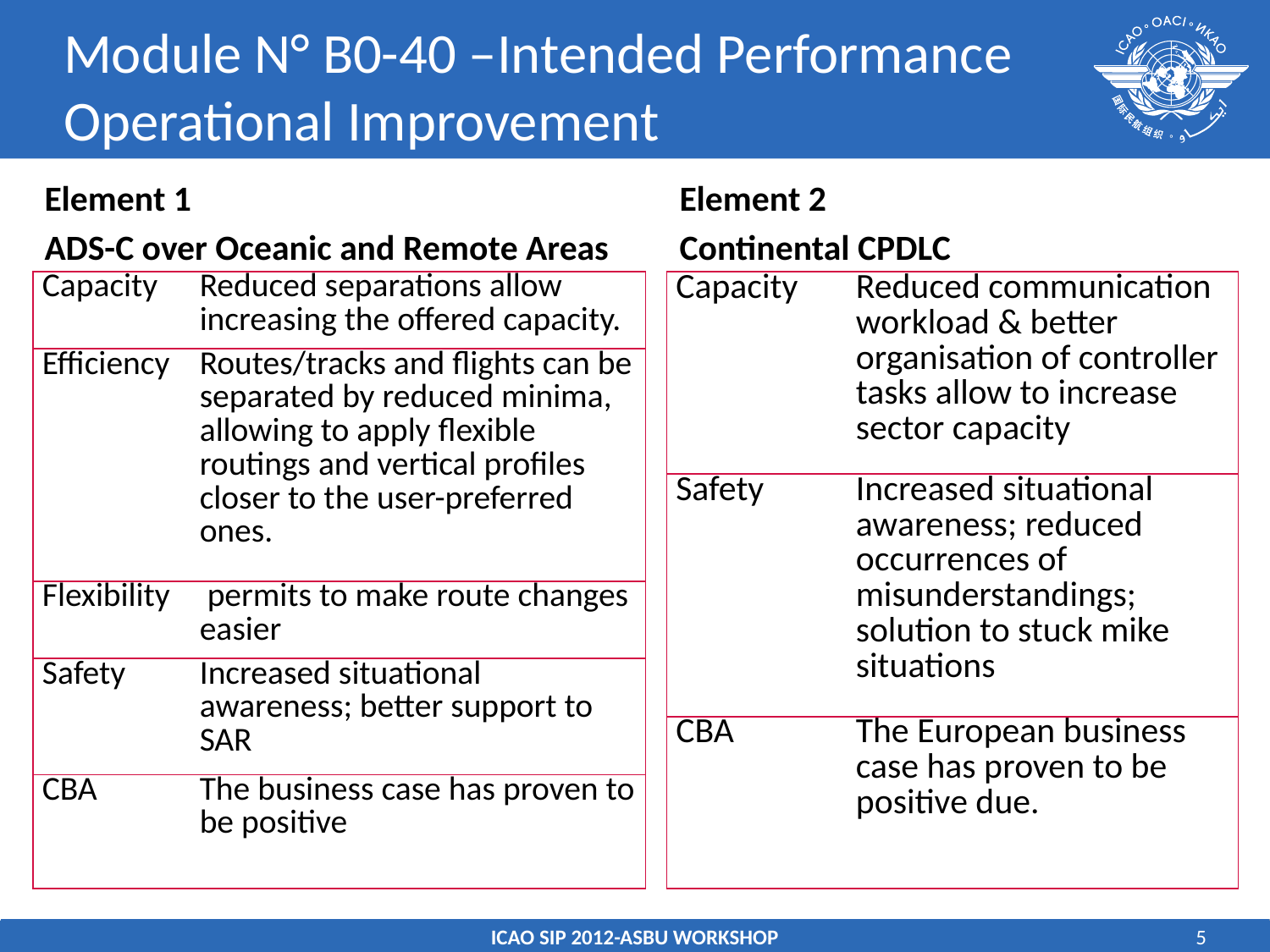

# Module N° B0-40 –Intended Performance Operational Improvement
Element 1
ADS-C over Oceanic and Remote Areas
Element 2
Continental CPDLC
| Capacity | Reduced separations allow increasing the offered capacity. |
| --- | --- |
| Efficiency | Routes/tracks and flights can be separated by reduced minima, allowing to apply flexible routings and vertical profiles closer to the user-preferred ones. |
| Flexibility | permits to make route changes easier |
| Safety | Increased situational awareness; better support to SAR |
| CBA | The business case has proven to be positive |
| Capacity | Reduced communication workload & better organisation of controller tasks allow to increase sector capacity |
| --- | --- |
| Safety | Increased situational awareness; reduced occurrences of misunderstandings; solution to stuck mike situations |
| CBA | The European business case has proven to be positive due. |
ICAO SIP 2012-ASBU WORKSHOP
5